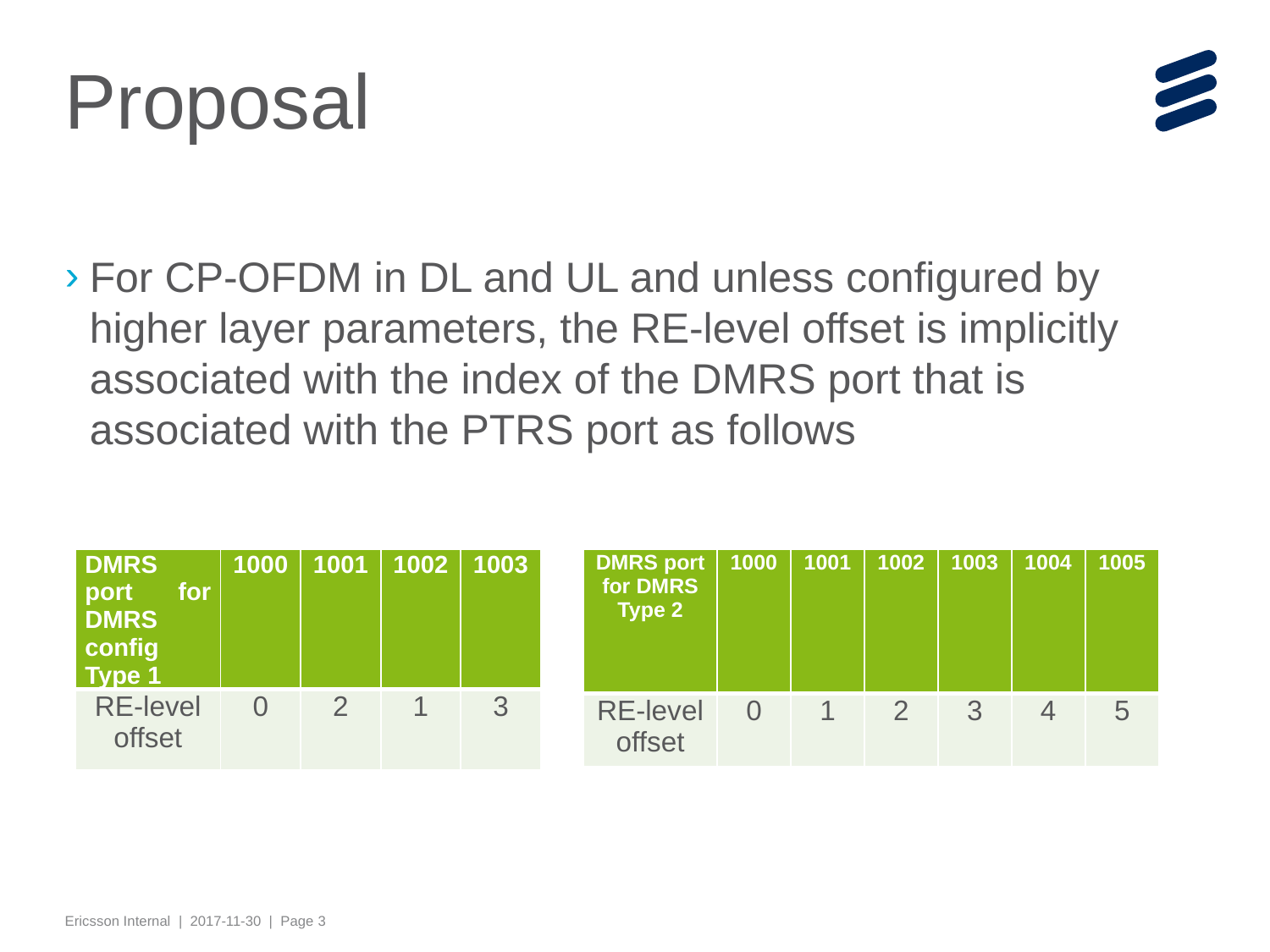

# Proposal
For CP-OFDM in DL and UL and unless configured by higher layer parameters, the RE-level offset is implicitly associated with the index of the DMRS port that is associated with the PTRS port as follows

| DMRS port for DMRS config Type 1 | 1000 | 1001 | 1002 | 1003 |
| --- | --- | --- | --- | --- |
| RE-level offset | 0 | 2 | 1 | 3 |
| DMRS port for DMRS Type 2 | 1000 | 1001 | 1002 | 1003 | 1004 | 1005 |
| --- | --- | --- | --- | --- | --- | --- |
| RE-level offset | 0 | 1 | 2 | 3 | 4 | 5 |